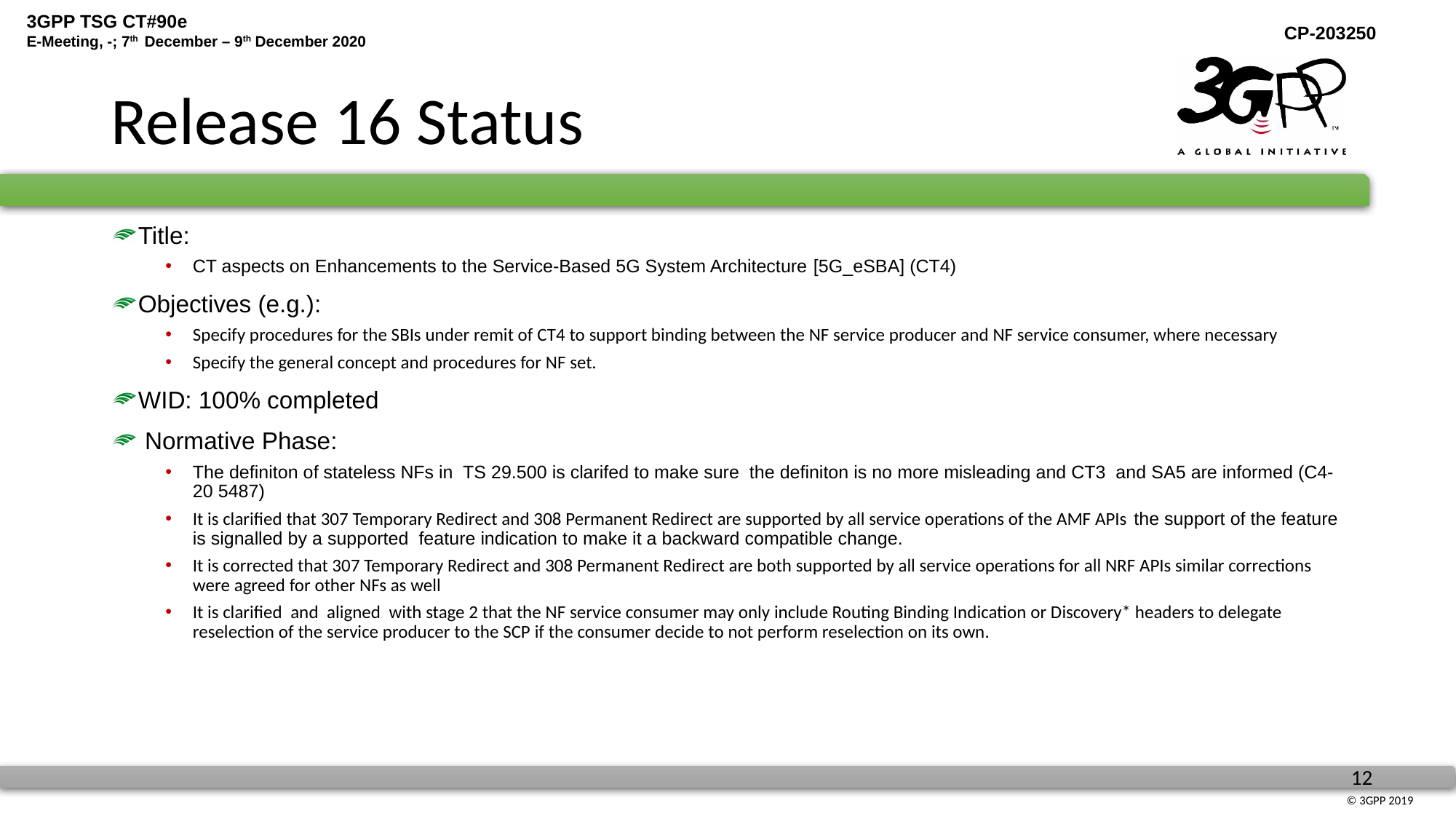

# Release 16 Status
Title:
CT aspects on Enhancements to the Service-Based 5G System Architecture [5G_eSBA] (CT4)
Objectives (e.g.):
Specify procedures for the SBIs under remit of CT4 to support binding between the NF service producer and NF service consumer, where necessary
Specify the general concept and procedures for NF set.
WID: 100% completed
 Normative Phase:
The definiton of stateless NFs in  TS 29.500 is clarifed to make sure  the definiton is no more misleading and CT3  and SA5 are informed (C4-20 5487)
It is clarified that 307 Temporary Redirect and 308 Permanent Redirect are supported by all service operations of the AMF APIs the support of the feature is signalled by a supported  feature indication to make it a backward compatible change.
It is corrected that 307 Temporary Redirect and 308 Permanent Redirect are both supported by all service operations for all NRF APIs similar corrections were agreed for other NFs as well
It is clarified  and  aligned  with stage 2 that the NF service consumer may only include Routing Binding Indication or Discovery* headers to delegate reselection of the service producer to the SCP if the consumer decide to not perform reselection on its own.